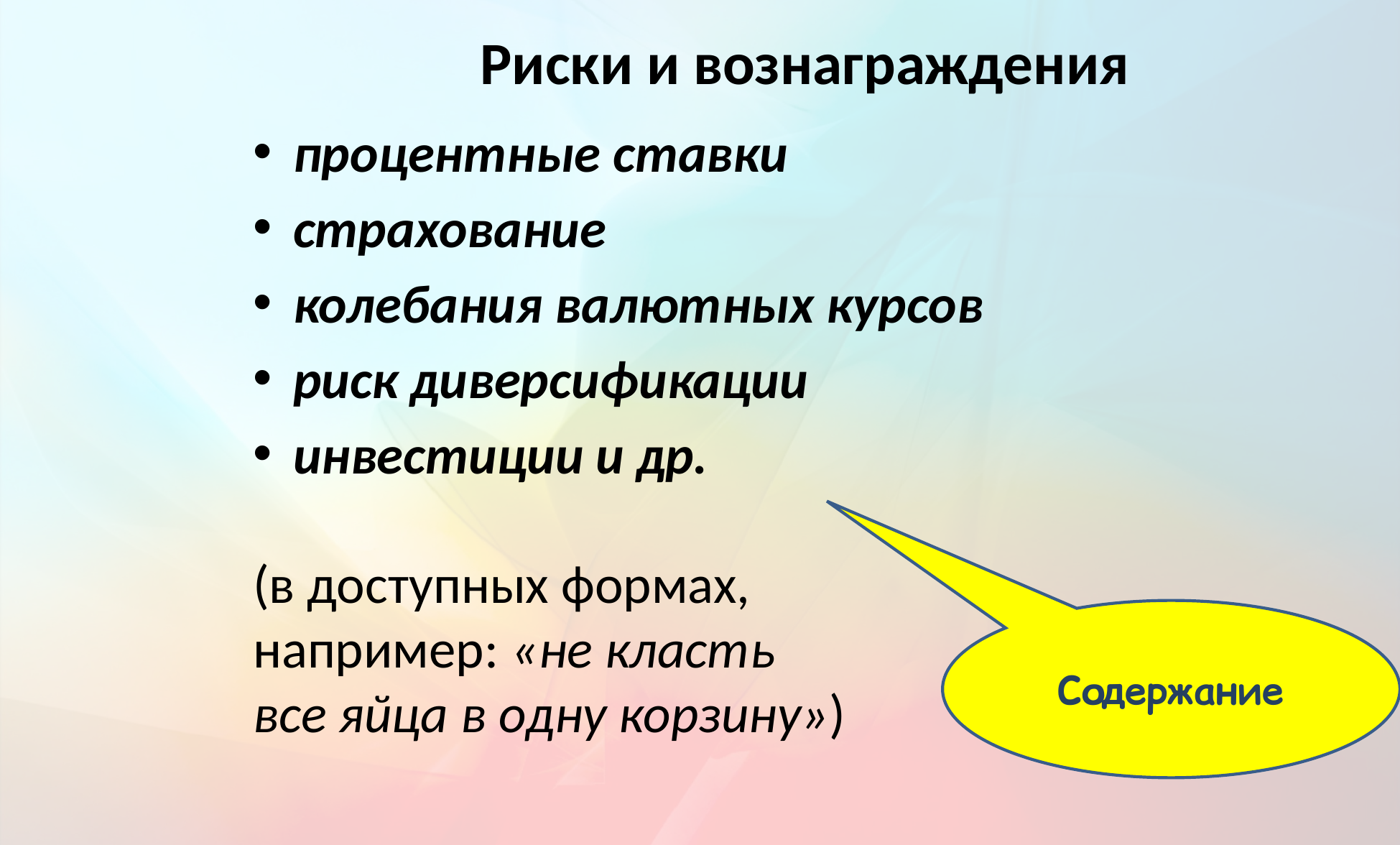

Риски и вознаграждения
процентные ставки
страхование
колебания валютных курсов
риск диверсификации
инвестиции и др.

(в доступных формах,
например: «не класть
все яйца в одну корзину»)
Содержание